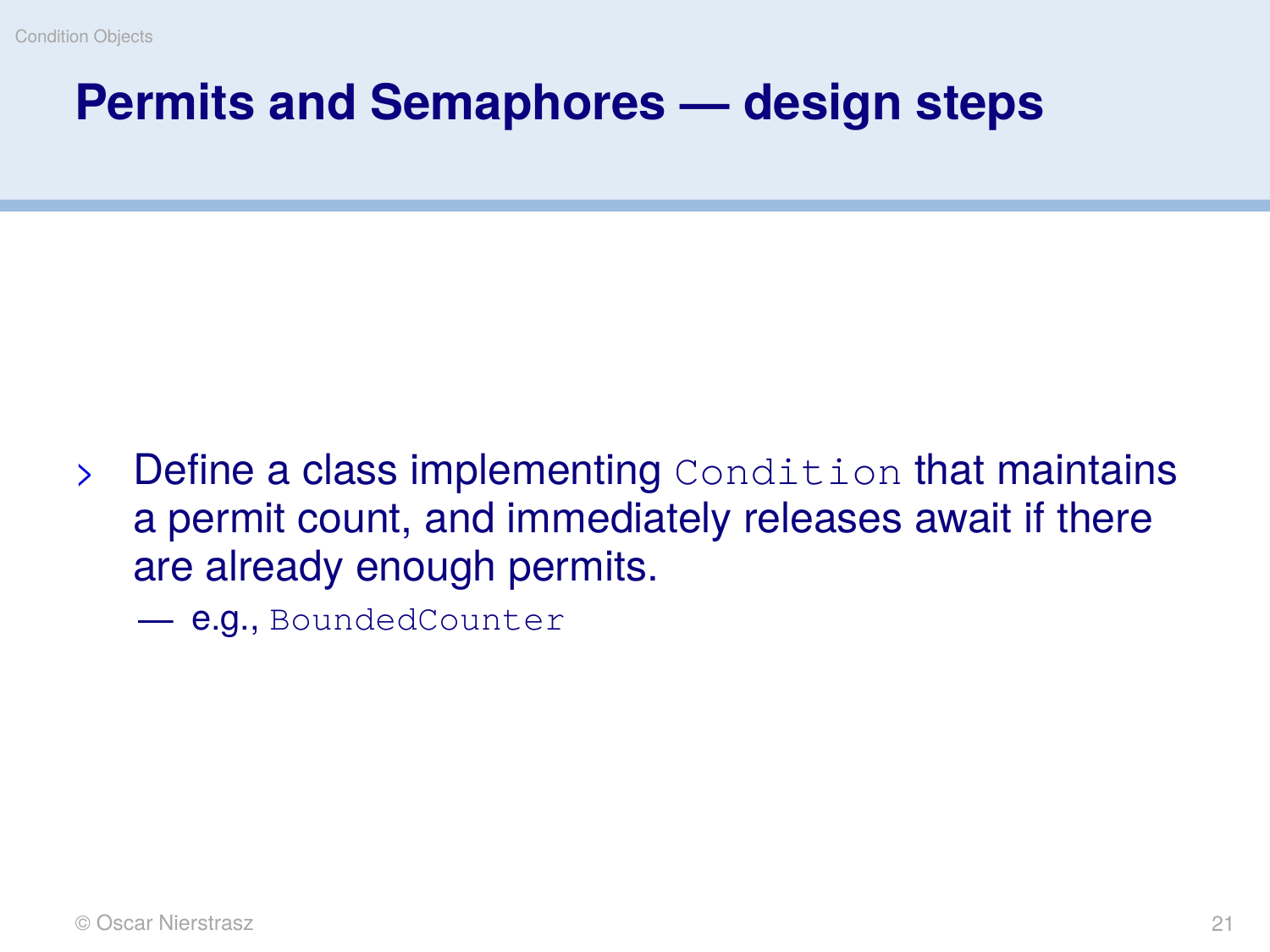

Condition Objects
# Permits and Semaphores — design steps
Define a class implementing Condition that maintains a permit count, and immediately releases await if there are already enough permits.
e.g., BoundedCounter
© Oscar Nierstrasz
21